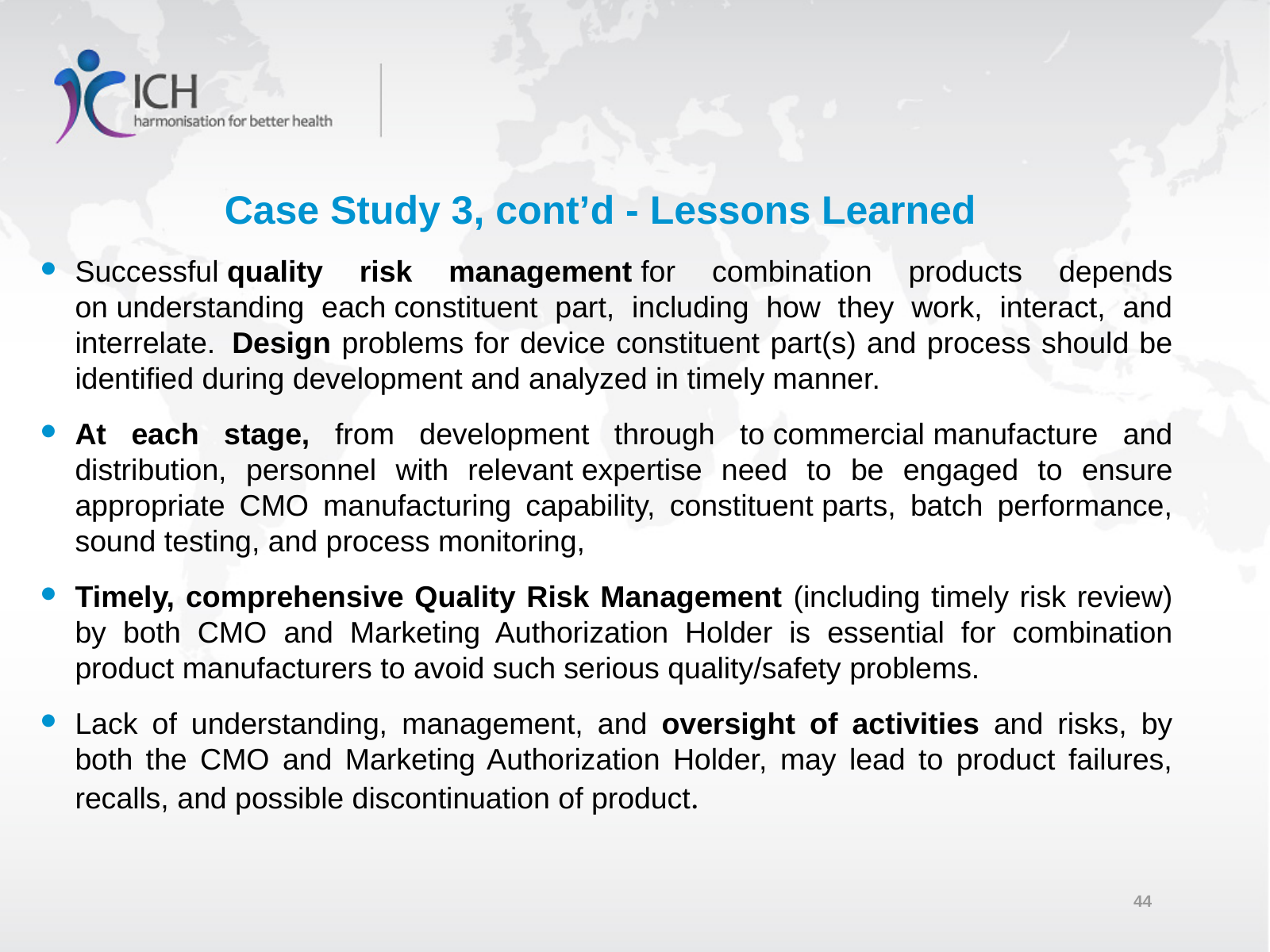

Case Study 3, cont’d - Lessons Learned
Successful quality risk management for combination products depends on understanding each constituent part, including how they work, interact, and interrelate.  Design problems for device constituent part(s) and process should be identified during development and analyzed in timely manner.
At each stage, from development through to commercial manufacture and distribution, personnel with relevant expertise need to be engaged to ensure appropriate CMO manufacturing capability, constituent parts, batch performance, sound testing, and process monitoring,
Timely, comprehensive Quality Risk Management (including timely risk review) by both CMO and Marketing Authorization Holder is essential for combination product manufacturers to avoid such serious quality/safety problems.
Lack of understanding, management, and oversight of activities and risks, by both the CMO and Marketing Authorization Holder, may lead to product failures, recalls, and possible discontinuation of product.